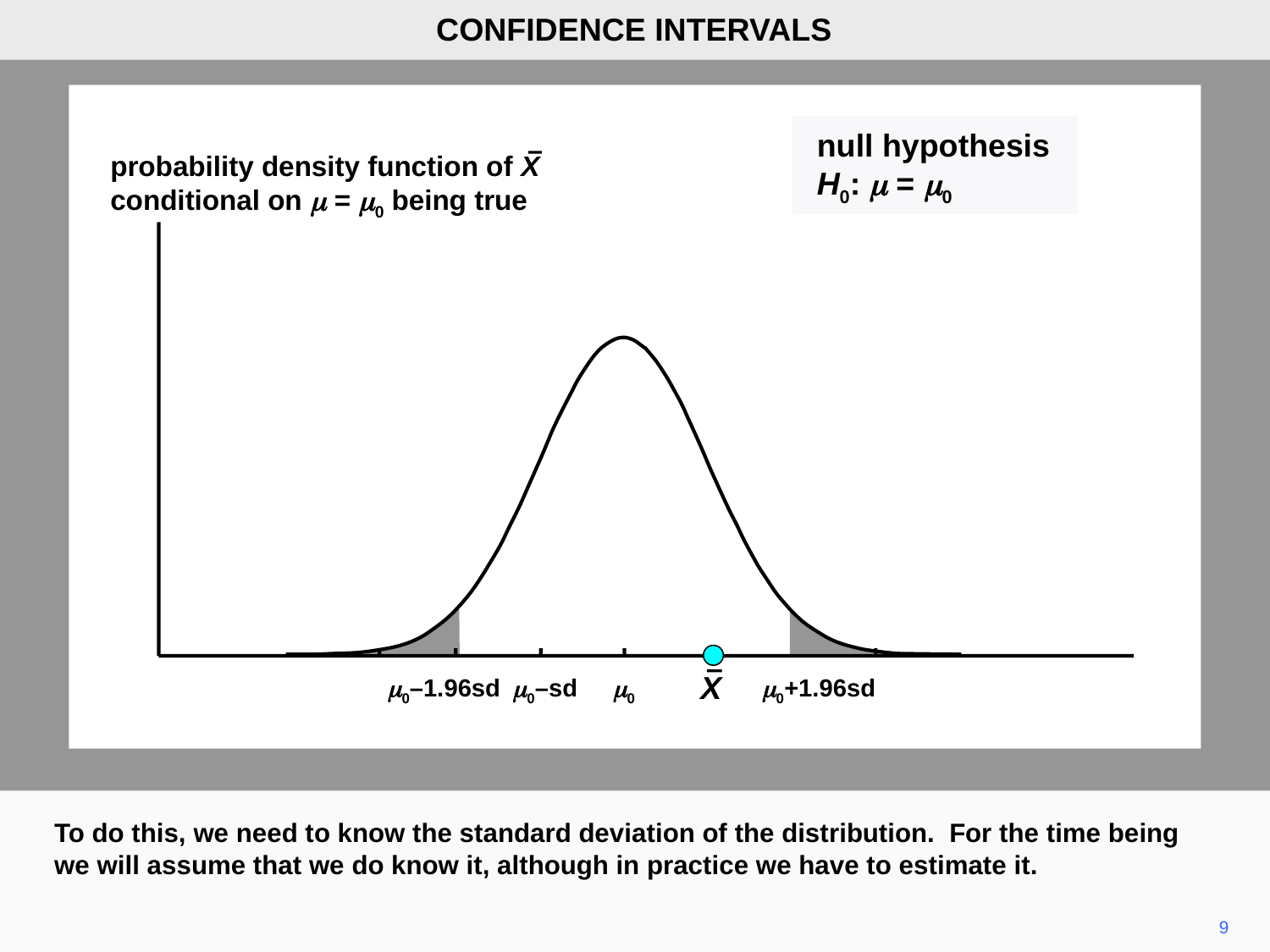

CONFIDENCE INTERVALS

null hypothesis
H0: μ = μ0
probability density function of X

conditional on μ = μ0 being true

X

μ0–1.96sd
μ0–sd
μ0
μ0+1.96sd

To do this, we need to know the standard deviation of the distribution.  For the time being we will assume that we do know it, although in practice we have to estimate it.
9